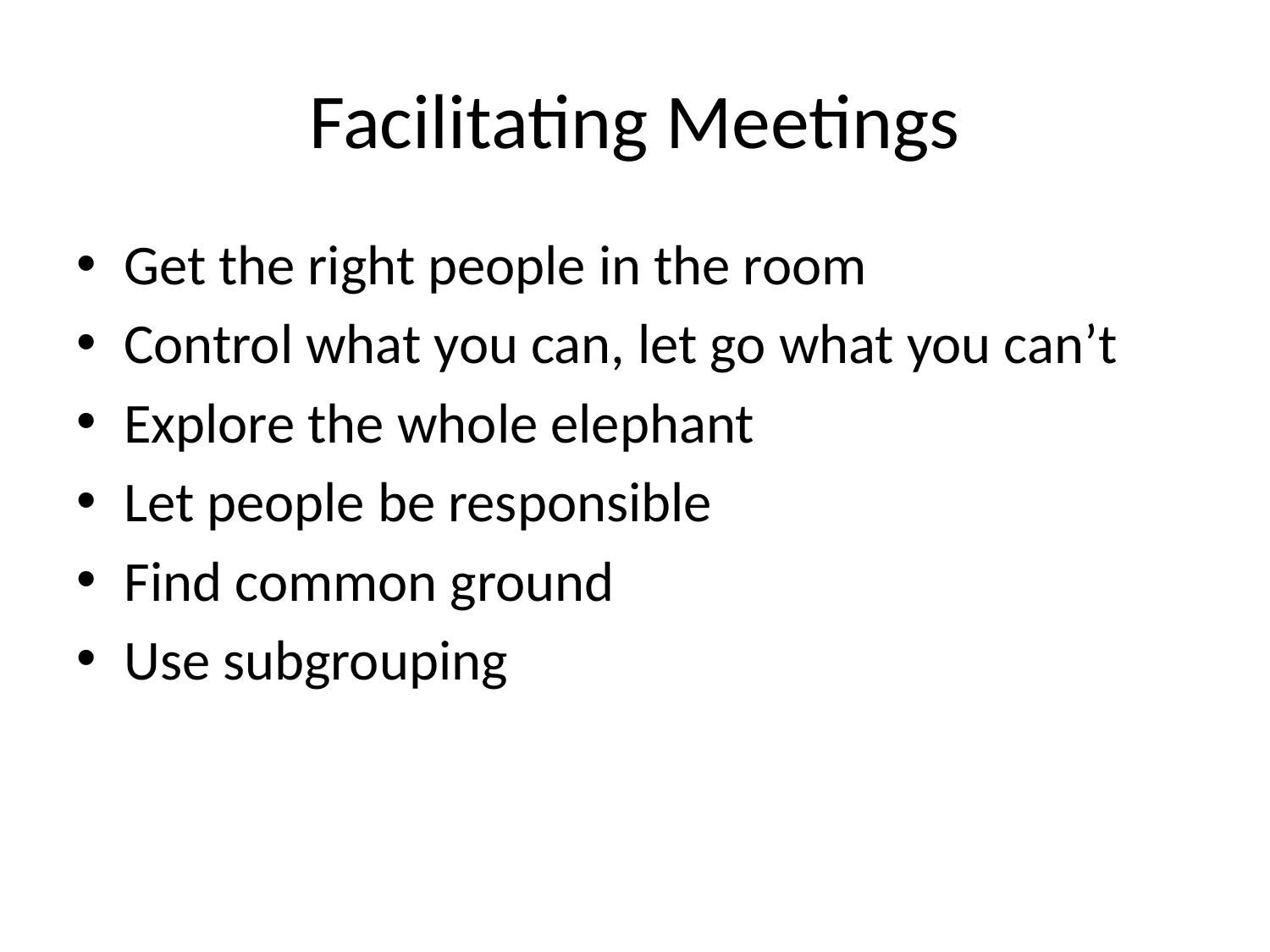

# Facilitating Meetings
Get the right people in the room
Control what you can, let go what you can’t
Explore the whole elephant
Let people be responsible
Find common ground
Use subgrouping